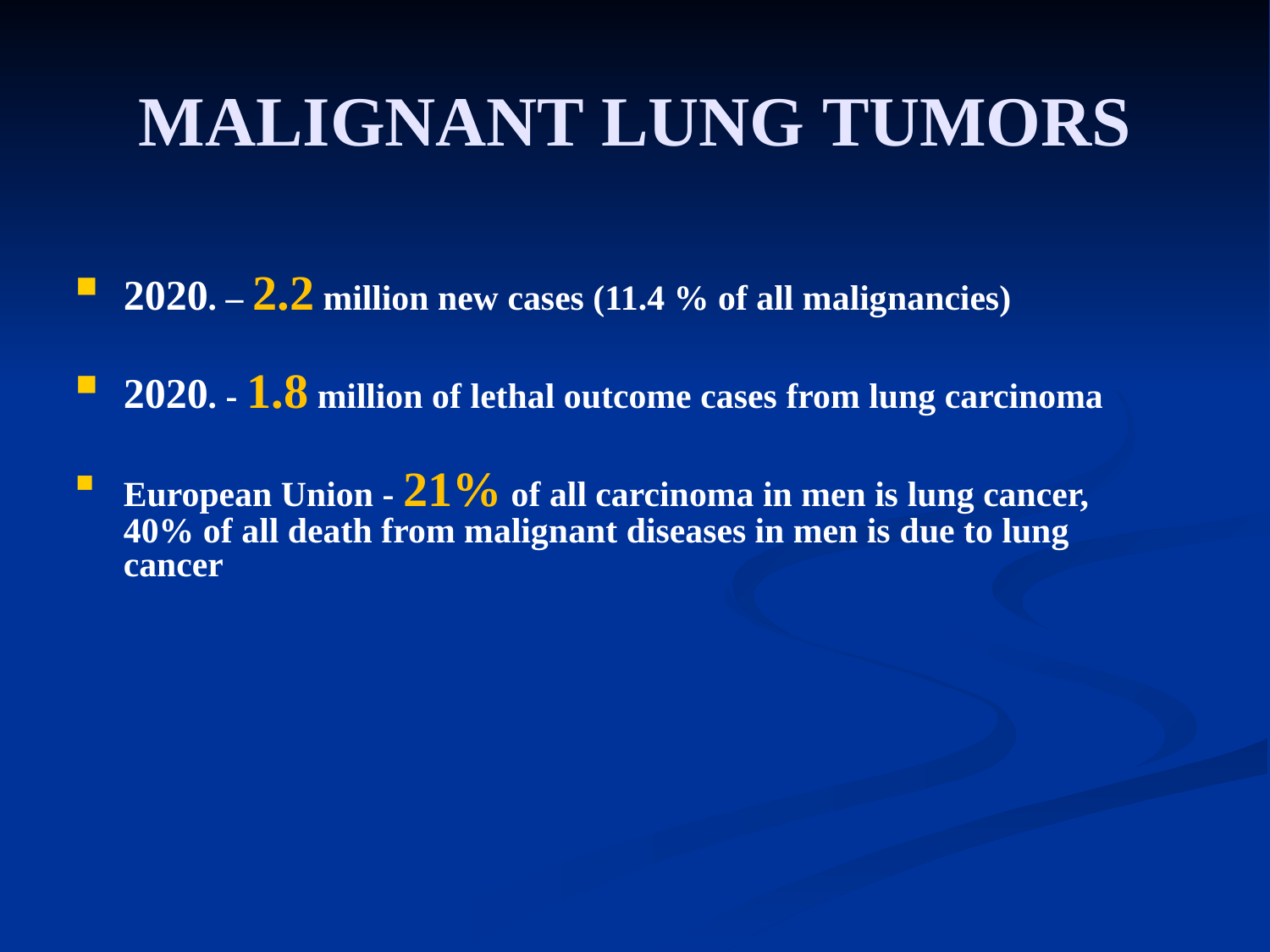

MALIGNANT LUNG TUMORS
2020. – 2.2 million new cases (11.4 % of all malignancies)

2020. - 1.8 million of lethal outcome cases from lung carcinoma

European Union - 21% of all carcinoma in men is lung cancer, 40% of all death from malignant diseases in men is due to lung cancer